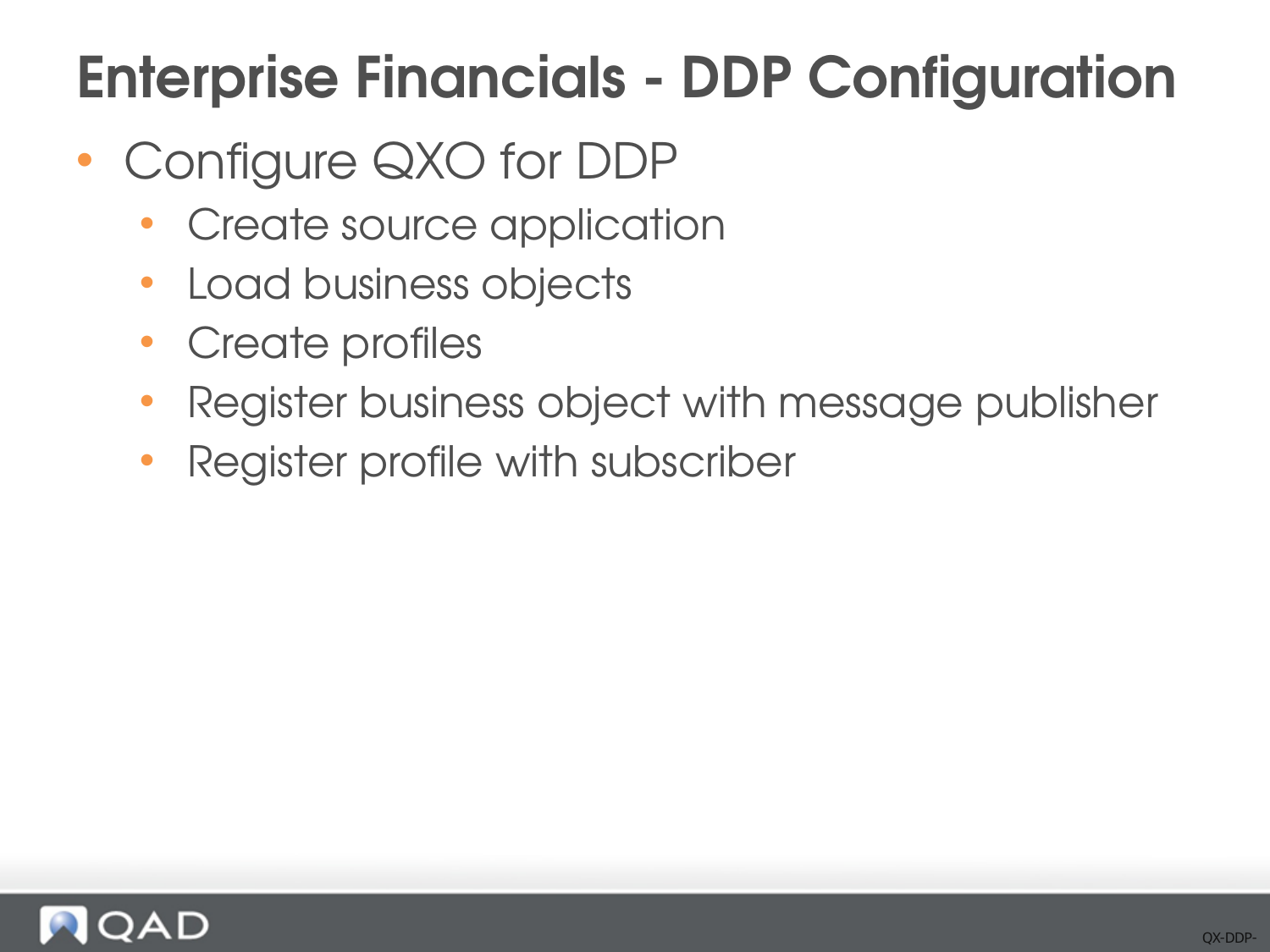

# Enterprise Financials - DDP Configuration
Configure QXO for DDP
Create source application
Load business objects
Create profiles
Register business object with message publisher
Register profile with subscriber
QX-DDP-